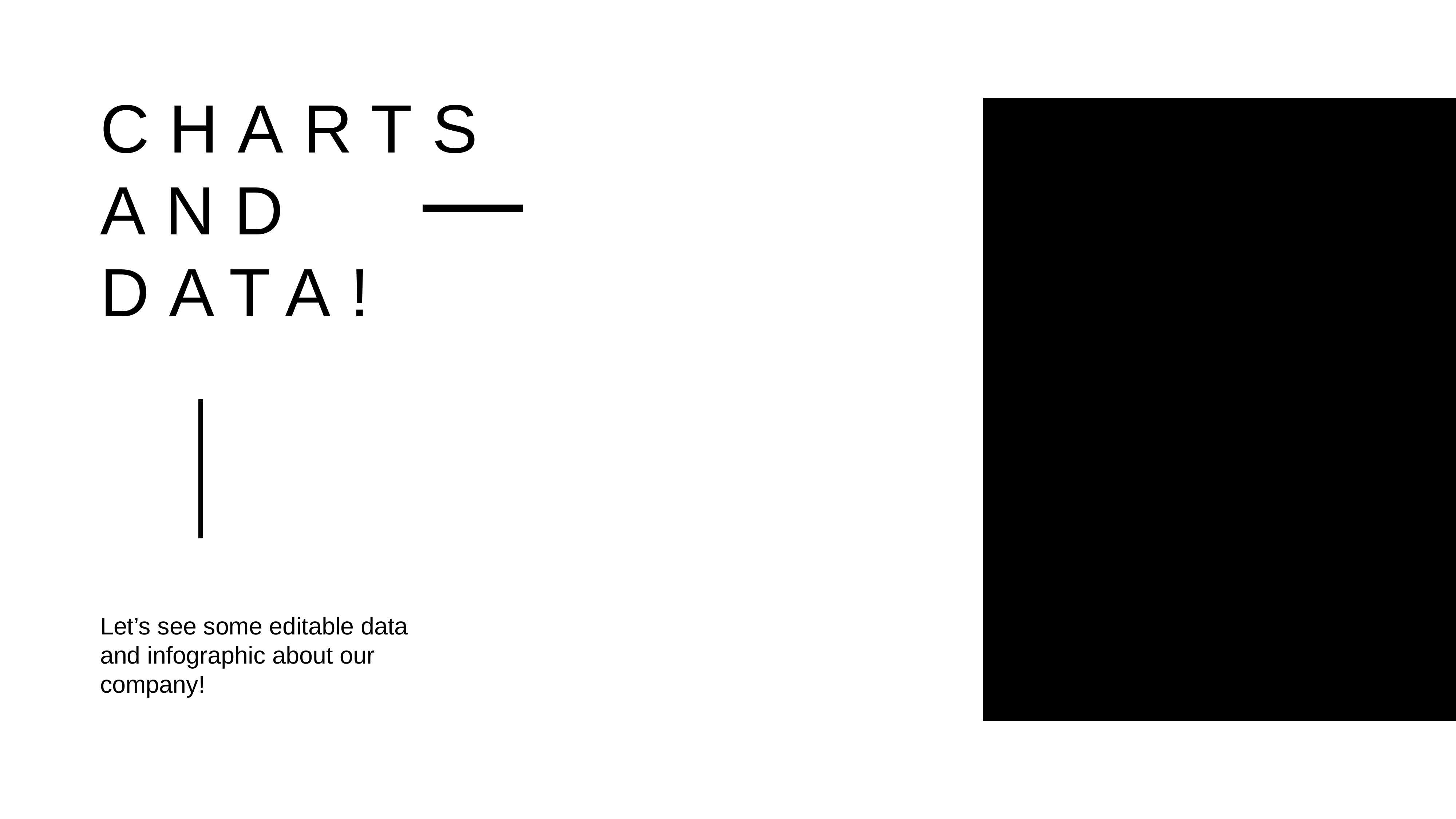

Charts
And
Data!

Let’s see some editable data and infographic about our company!